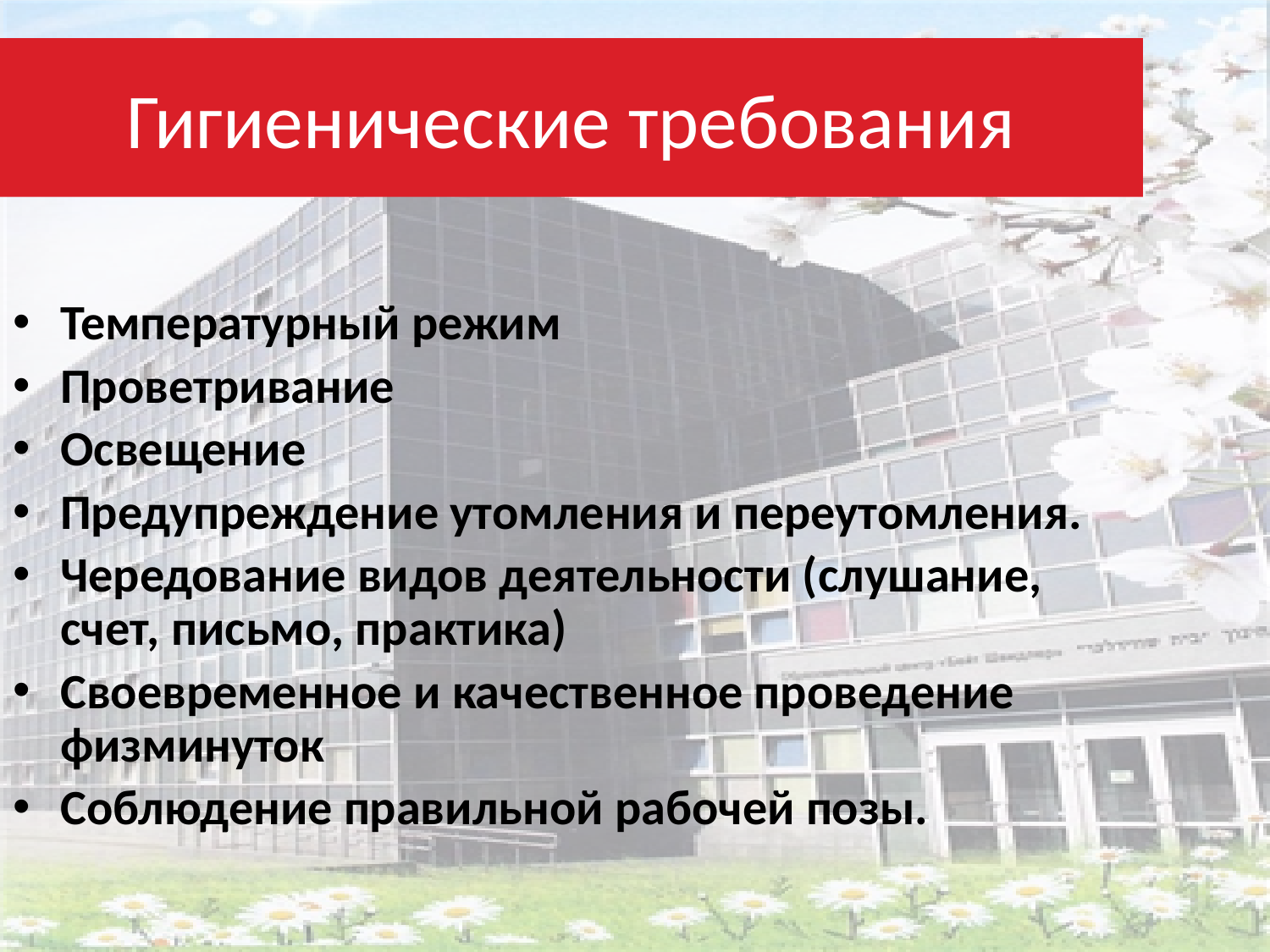

Гигиенические требования

Температурный режим
Проветривание
Освещение
Предупреждение утомления и переутомления.
Чередование видов деятельности (слушание, счет, письмо, практика)
Своевременное и качественное проведение физминуток
Соблюдение правильной рабочей позы.